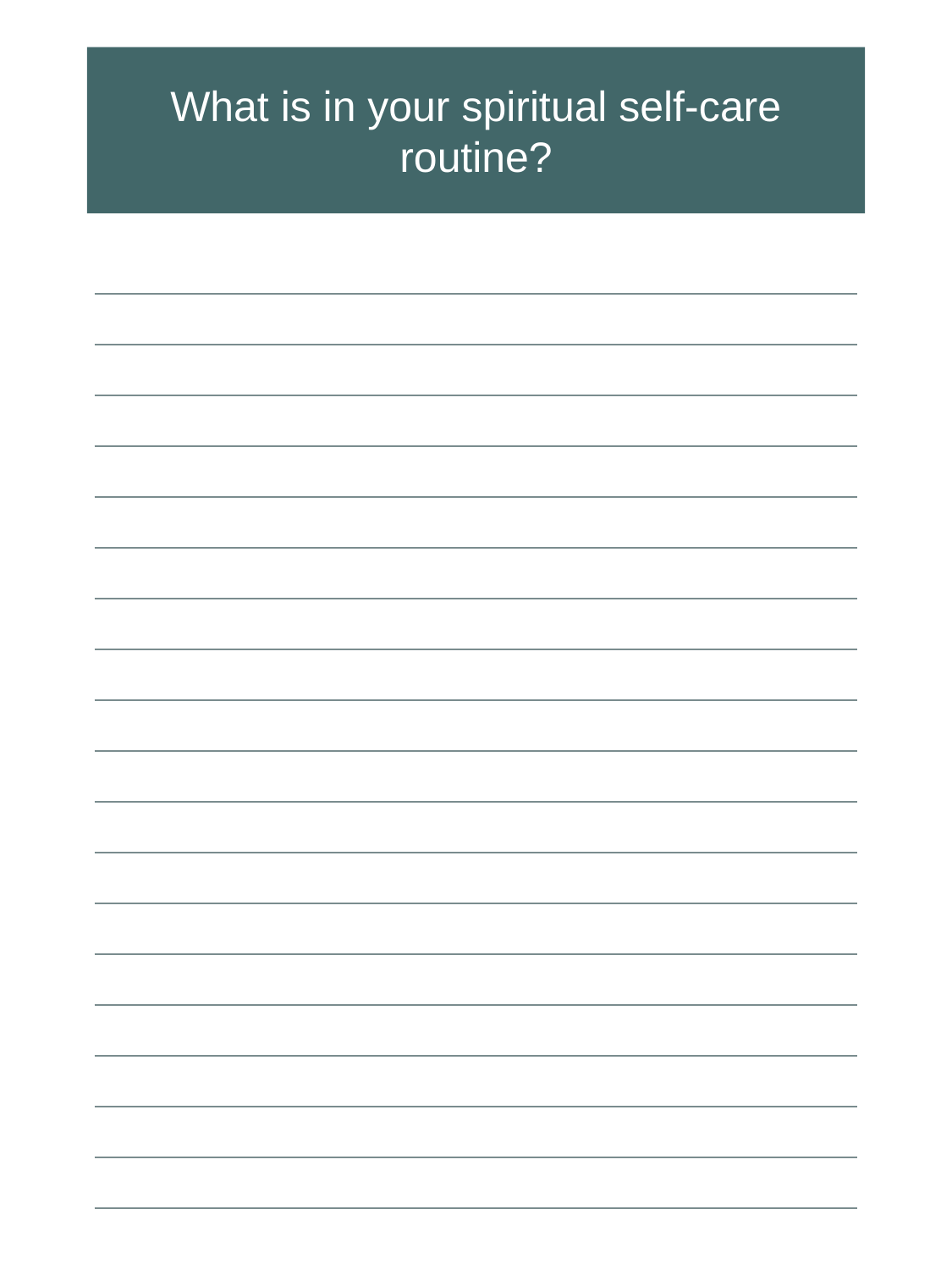

What is in your spiritual self-care routine?
|  |
| --- |
|  |
|  |
|  |
|  |
|  |
|  |
|  |
|  |
|  |
|  |
|  |
|  |
|  |
|  |
|  |
|  |
|  |